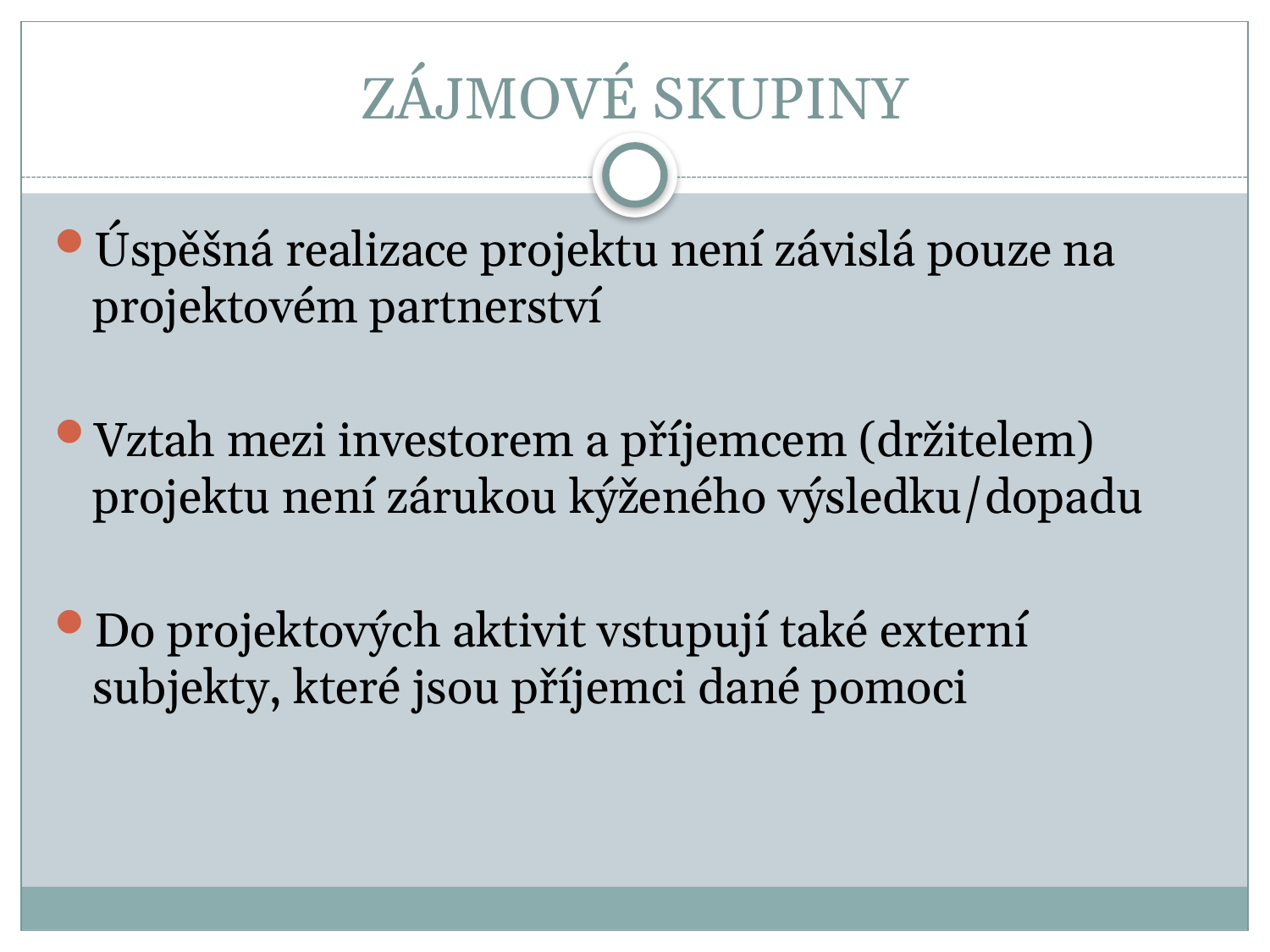

# ZÁJMOVÉ SKUPINY
Úspěšná realizace projektu není závislá pouze na projektovém partnerství

Vztah mezi investorem a příjemcem (držitelem) projektu není zárukou kýženého výsledku/dopadu

Do projektových aktivit vstupují také externí subjekty, které jsou příjemci dané pomoci